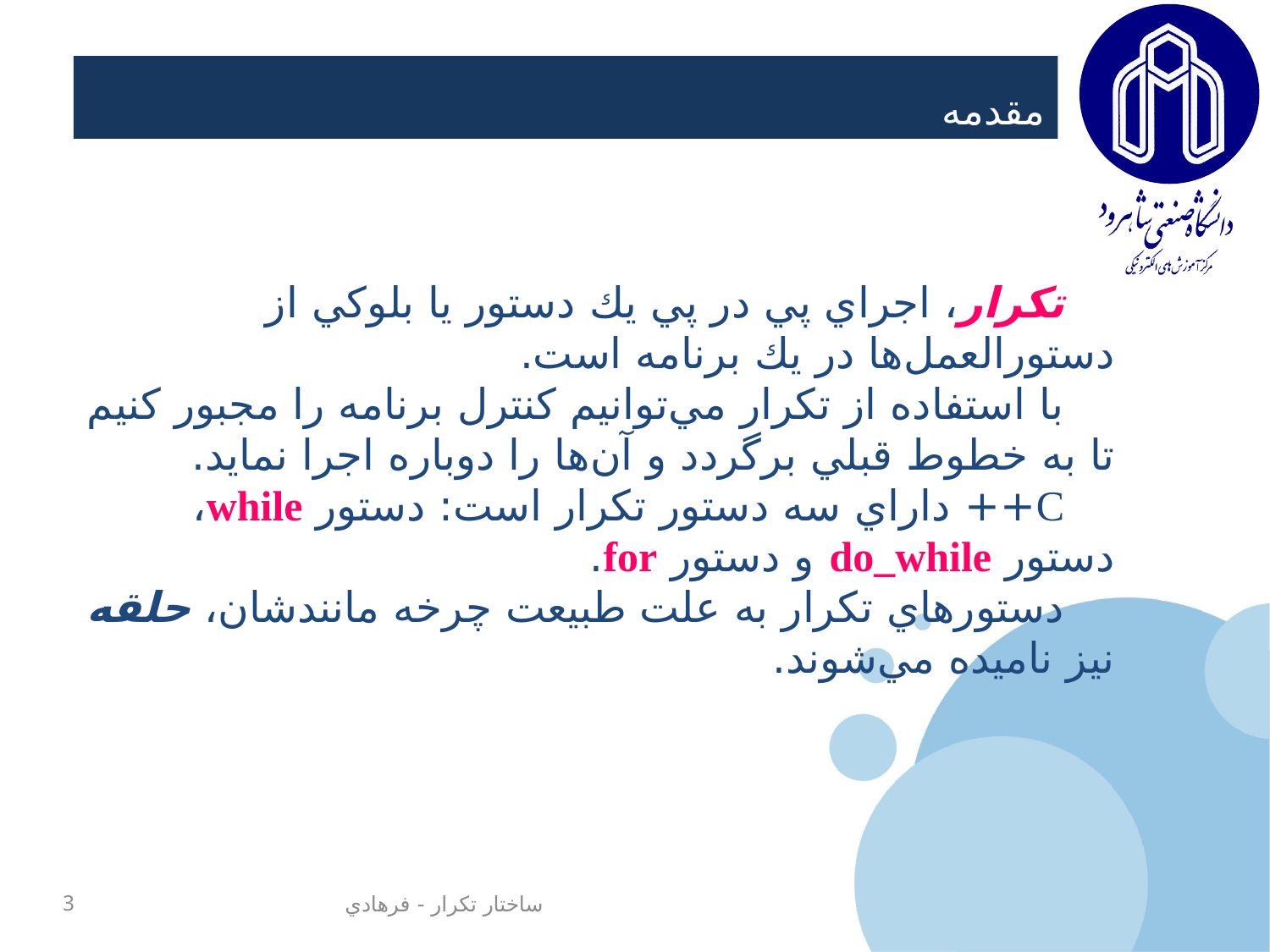

# مقدمه
تكرار، اجراي پي در پي يك دستور يا بلوكي از دستورالعمل‌ها در يك برنامه است.
با استفاده از تکرار مي‌توانيم کنترل برنامه را مجبور کنيم تا به خطوط قبلي برگردد و آن‌ها را دوباره اجرا نمايد.
C++ داراي سه دستور تكرار است: دستور while، دستور do_while و دستور for.
دستور‌هاي تکرار به علت طبيعت چرخه ‌مانندشان‌، حلقه‌ نيز ناميده مي‌شوند.
3
ساختار تکرار - فرهادي